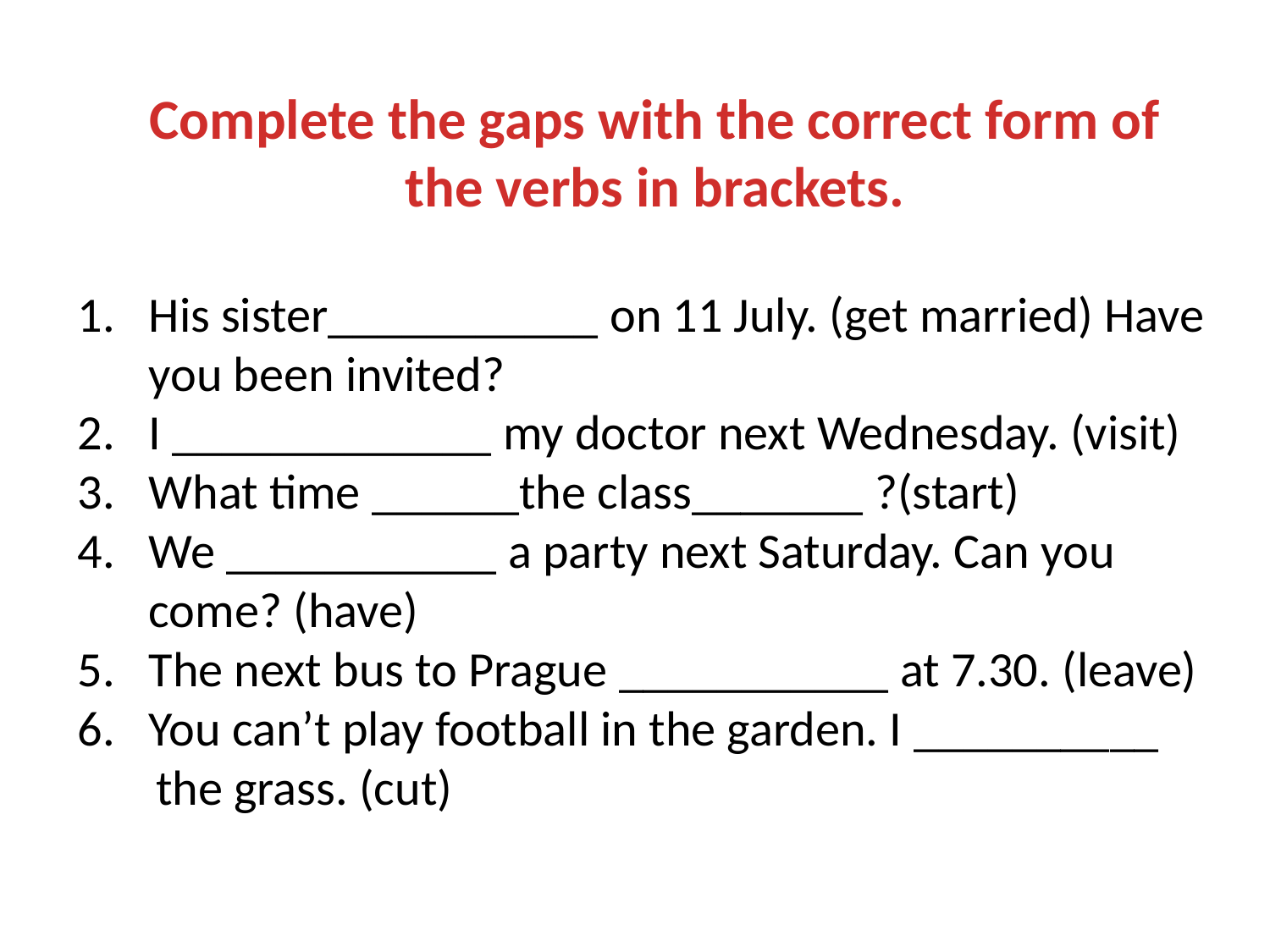

Complete the gaps with the correct form of
the verbs in brackets.
His sister___________ on 11 July. (get married) Have you been invited?
I _____________ my doctor next Wednesday. (visit)
What time ______the class_______ ?(start)
We ___________ a party next Saturday. Can you come? (have)
The next bus to Prague ___________ at 7.30. (leave)
You can’t play football in the garden. I __________
       the grass. (cut)